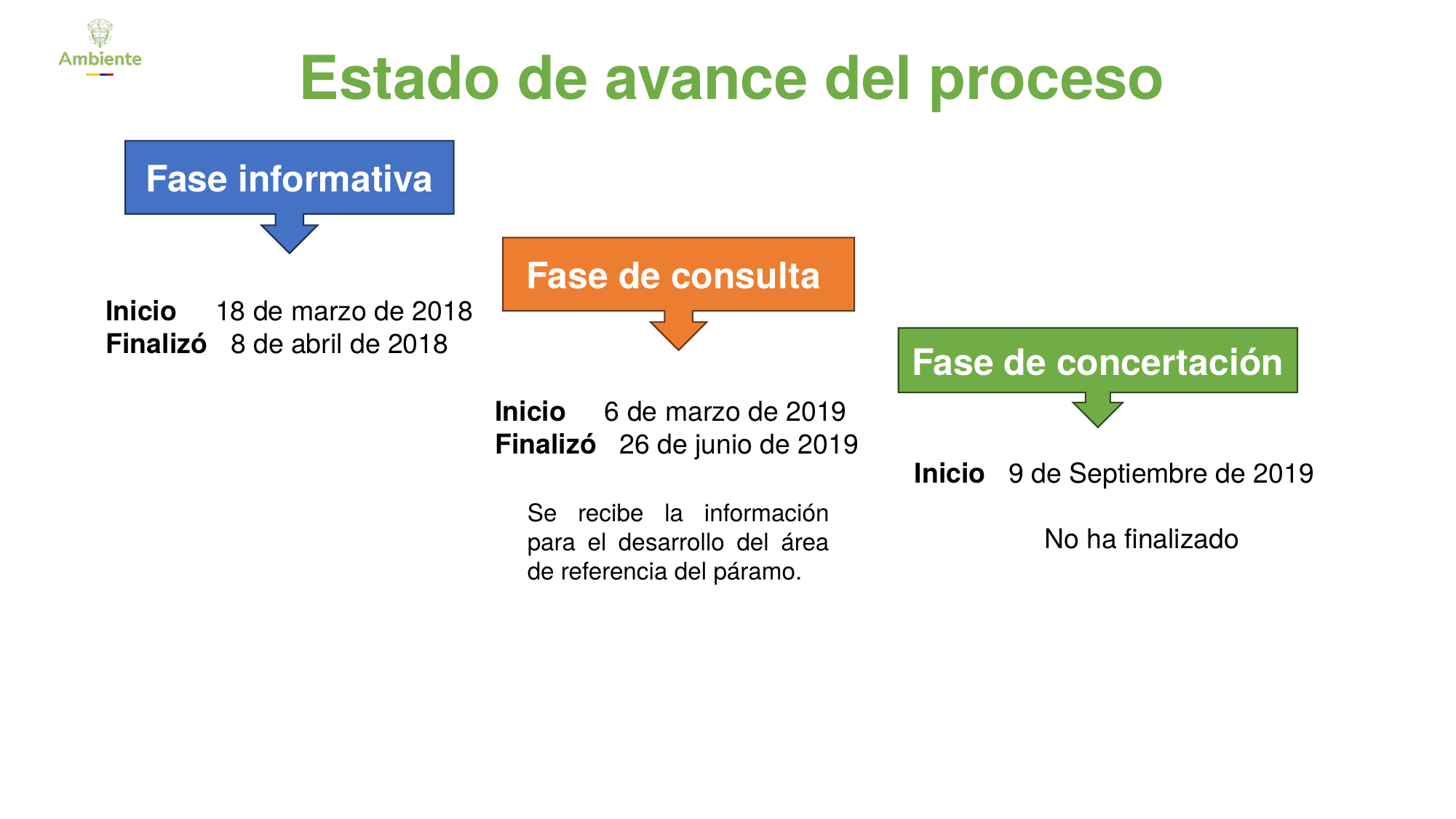

Estado de avance del proceso
Fase informativa
Fase de consulta
Inicio     18 de marzo de 2018
Finalizó   8 de abril de 2018
Fase de concertación
Inicio     6 de marzo de 2019
Finalizó   26 de junio de 2019
Inicio   9 de Septiembre de 2019

                 No ha finalizado
Se recibe la información para el desarrollo del área de referencia del páramo.